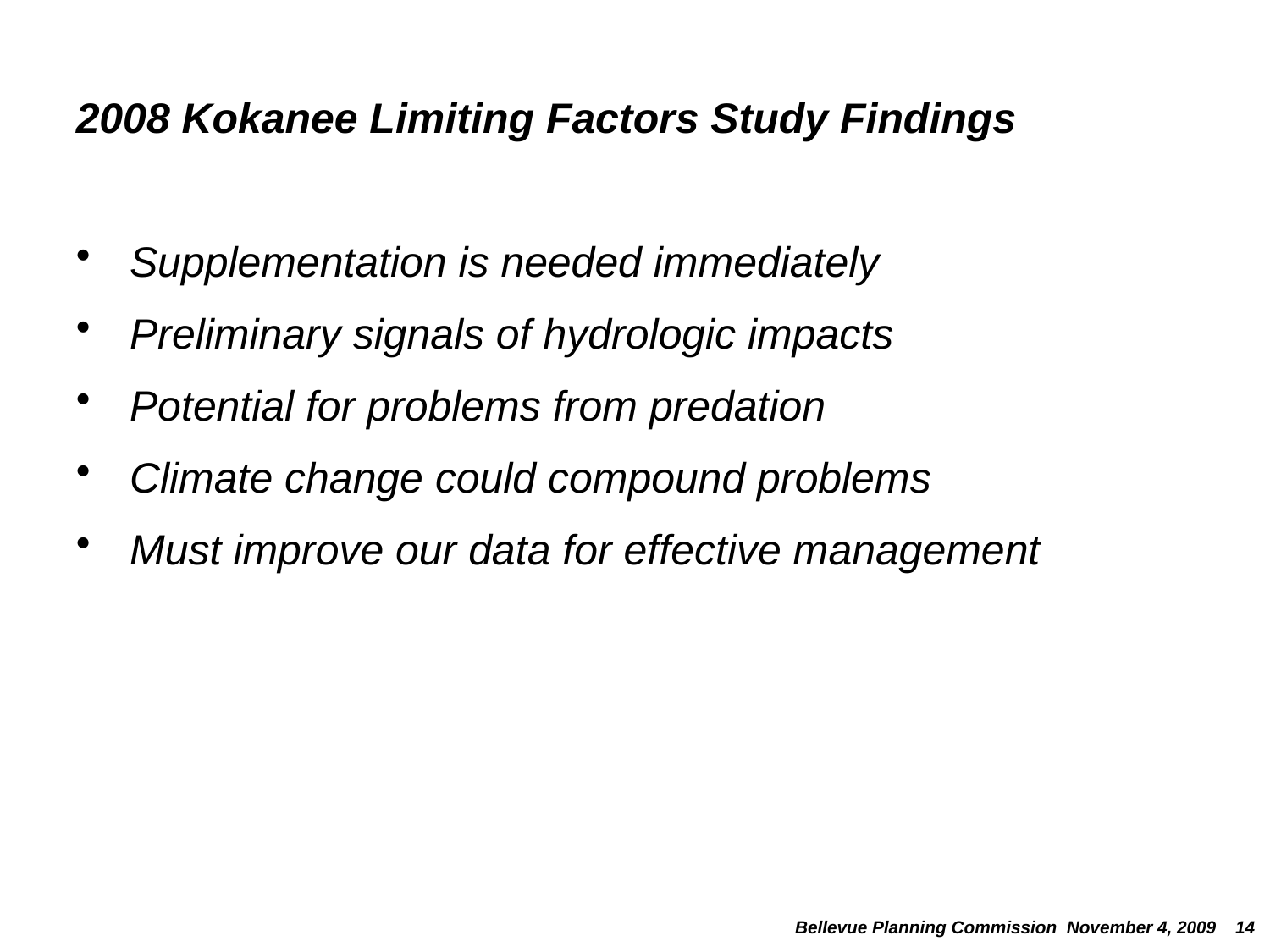

2008 Kokanee Limiting Factors Study Findings

  Supplementation is needed immediately
  Preliminary signals of hydrologic impacts
  Potential for problems from predation
  Climate change could compound problems
  Must improve our data for effective management